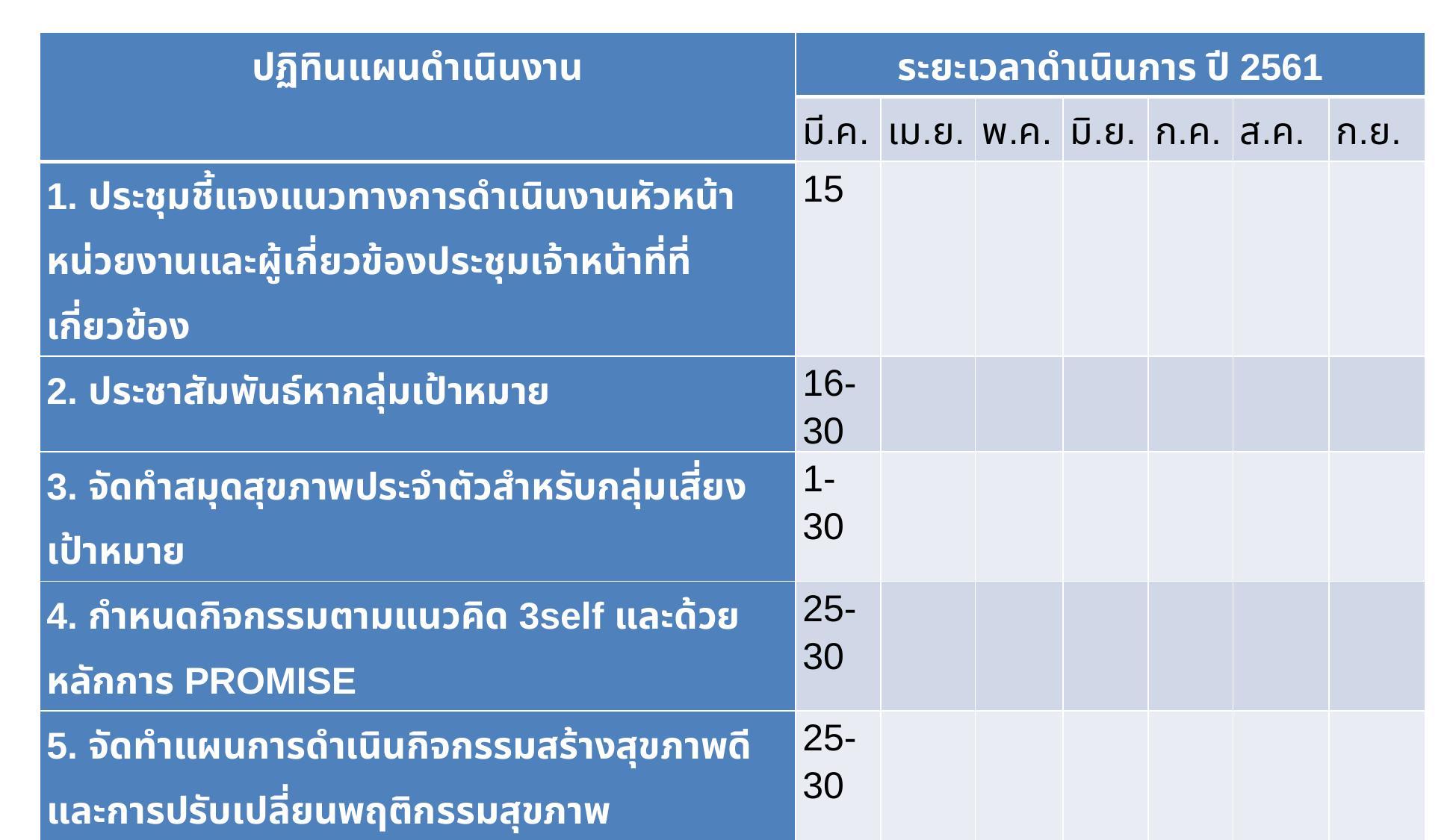

| ปฏิทินแผนดำเนินงาน | ระยะเวลาดำเนินการ ปี 2561 |  |  |  |  |  |  |
| --- | --- | --- | --- | --- | --- | --- | --- |
|  | มี.ค. | เม.ย. | พ.ค. | มิ.ย. | ก.ค. | ส.ค. | ก.ย. |
| 1. ประชุมชี้แจงแนวทางการดำเนินงานหัวหน้าหน่วยงานและผู้เกี่ยวข้องประชุมเจ้าหน้าที่ที่เกี่ยวข้อง | 15 |  |  |  |  |  |  |
| 2. ประชาสัมพันธ์หากลุ่มเป้าหมาย | 16-30 |  |  |  |  |  |  |
| 3. จัดทำสมุดสุขภาพประจำตัวสำหรับกลุ่มเสี่ยงเป้าหมาย | 1-30 |  |  |  |  |  |  |
| 4. กำหนดกิจกรรมตามแนวคิด 3self และด้วยหลักการ PROMISE | 25-30 |  |  |  |  |  |  |
| 5. จัดทำแผนการดำเนินกิจกรรมสร้างสุขภาพดีและการปรับเปลี่ยนพฤติกรรมสุขภาพ | 25-30 |  |  |  |  |  |  |
| 6. จัดประชุมเชิงปฏิบัติการสร้างสุขภาพดี (การออกกำลังกาย และด้านอาหาร) |  | 5 |  |  |  |  |  |
| 7. ติดตามประเมินผล(1 เดือน/ 2 เดือน/ 3 เดือน และ 6 เดือน) |  | 30 | 25 | 25 |  |  | 25 |
| 8. จัดการแข่งขันการปรับเปลี่ยนพฤติกรรมประเภทกลุ่มและประเภทบุคคล |  |  |  | มิ.ย. – ส.ค. |  |  |  |
| 9. จัดเวทีแลกเปลี่ยนเรียนรู้ |  |  |  |  |  | 19 |  |